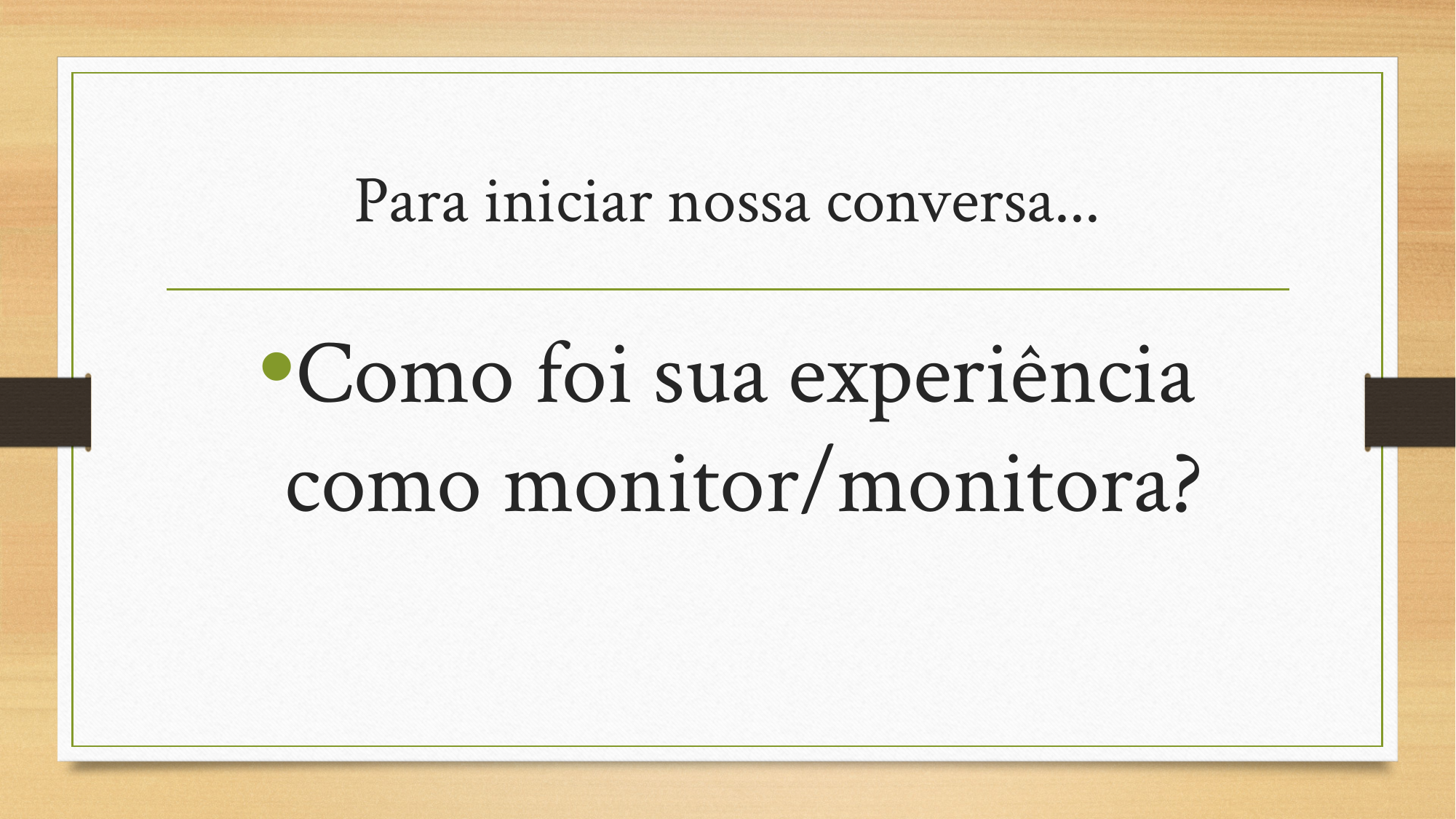

# Para iniciar nossa conversa...
Como foi sua experiência como monitor/monitora?